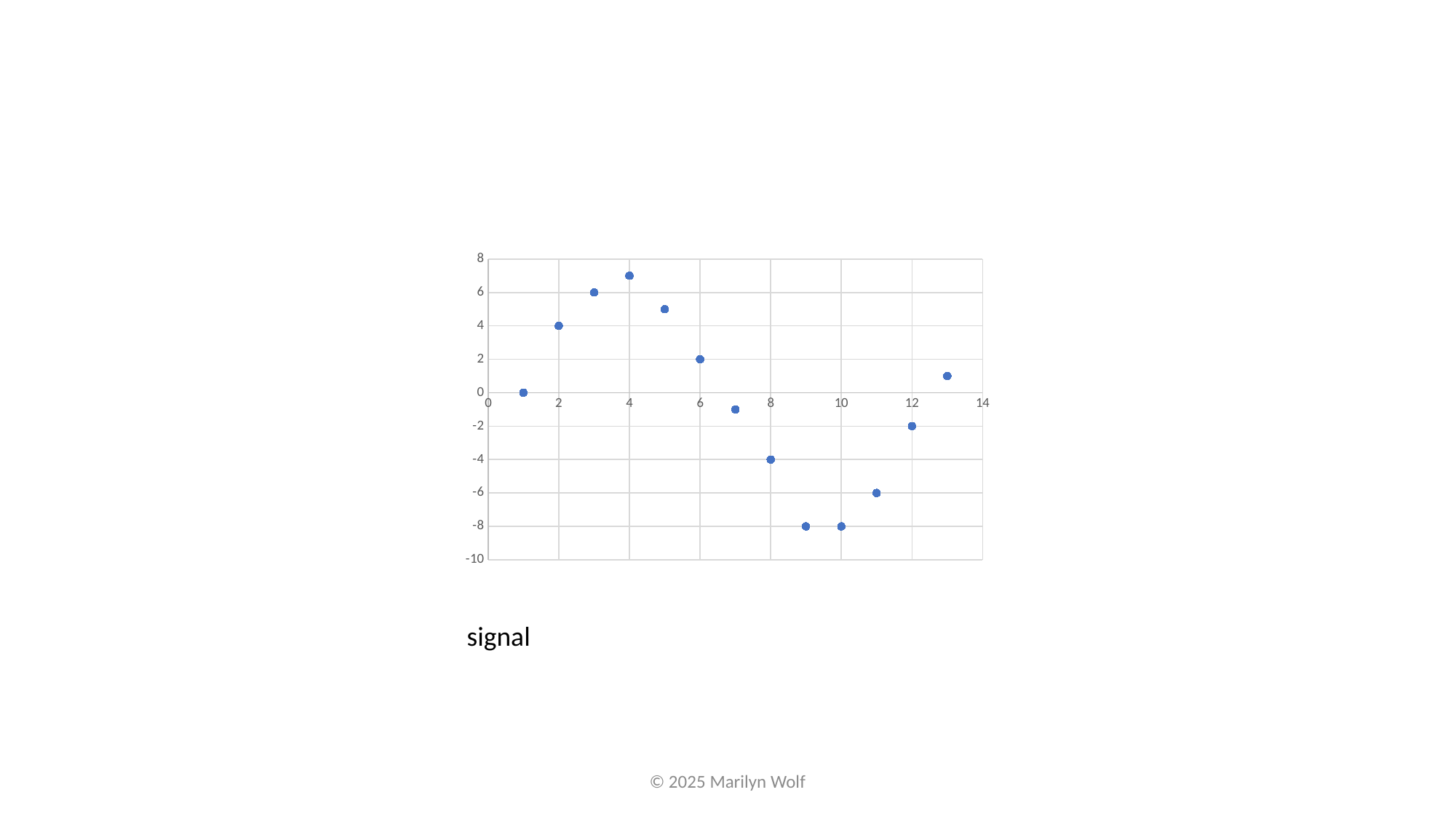

### Chart

| Category |  |
|---|---|
signal
© 2025 Marilyn Wolf